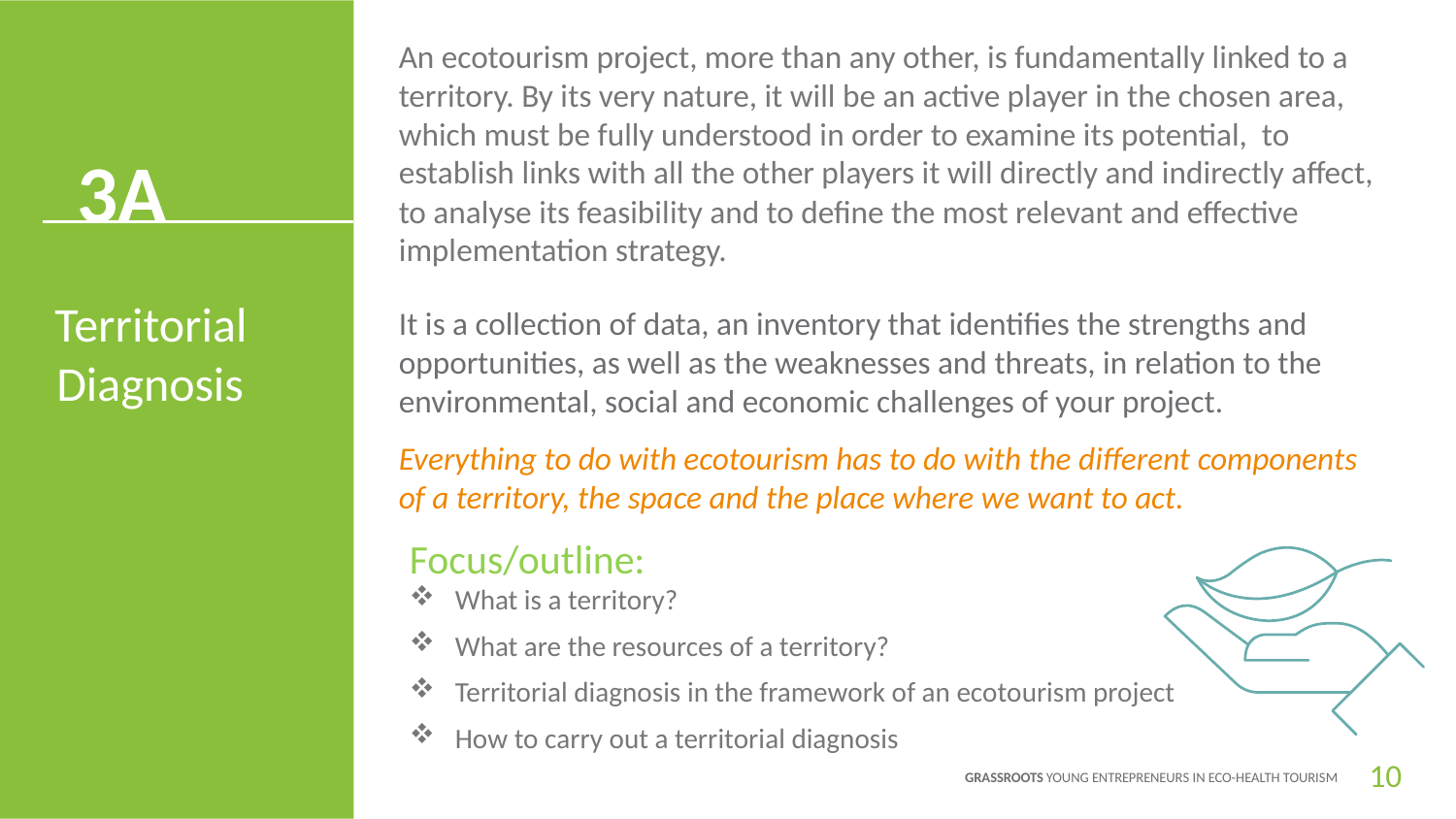

An ecotourism project, more than any other, is fundamentally linked to a territory. By its very nature, it will be an active player in the chosen area, which must be fully understood in order to examine its potential,  to establish links with all the other players it will directly and indirectly affect, to analyse its feasibility and to define the most relevant and effective implementation strategy.

Everything to do with ecotourism has to do with the different components of a territory, the space and the place where we want to act.
3A
3A
Territorial Diagnosis

It is a collection of data, an inventory that identifies the strengths and opportunities, as well as the weaknesses and threats, in relation to the environmental, social and economic challenges of your project.

Focus/outline:
What is a territory?
What are the resources of a territory?
Territorial diagnosis in the framework of an ecotourism project
How to carry out a territorial diagnosis

Roles in the Team
10